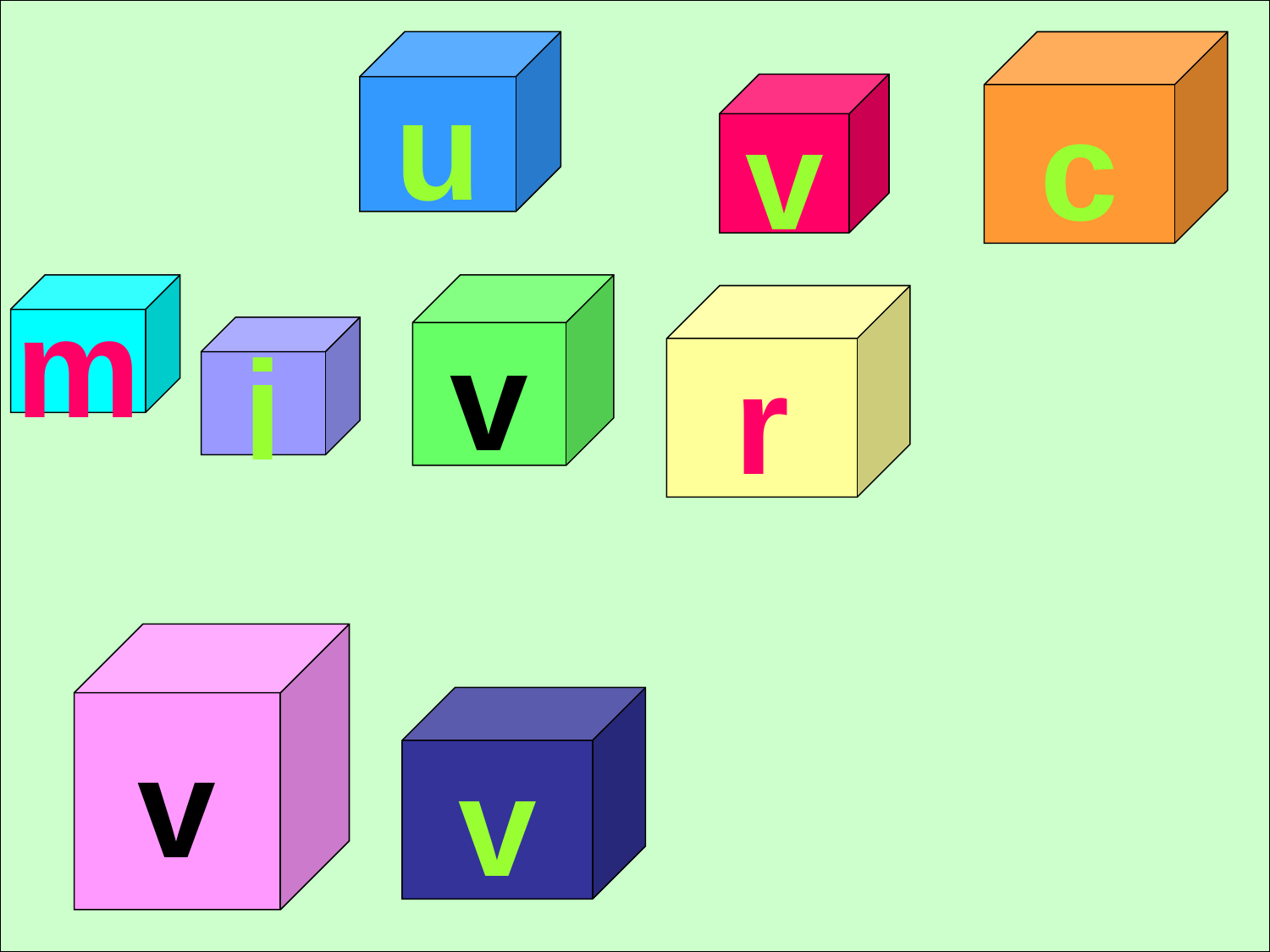

u
c
v
m
v
r
i
v
v